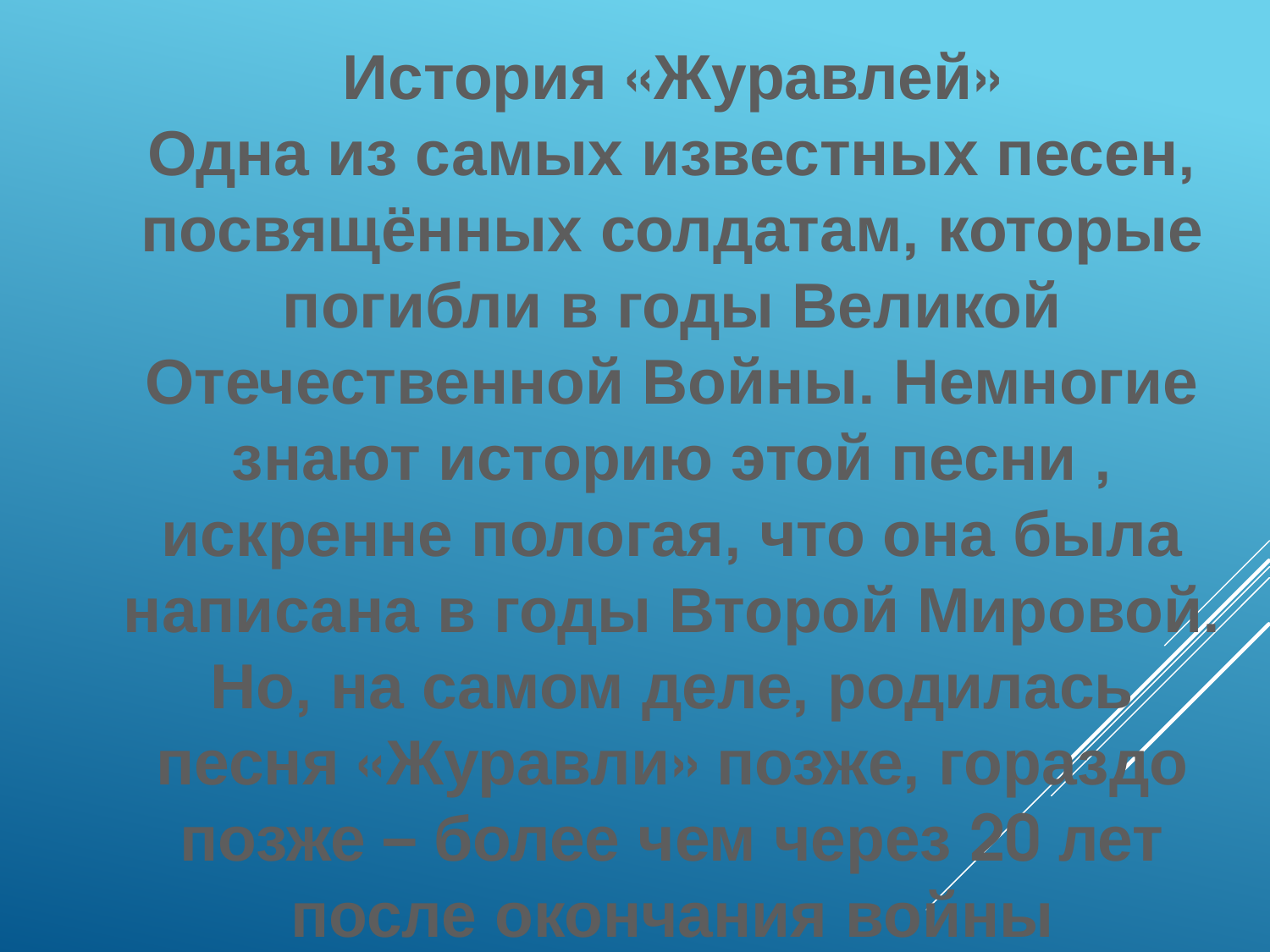

История «Журавлей»
Одна из самых известных песен, посвящённых солдатам, которые погибли в годы Великой Отечественной Войны. Немногие знают историю этой песни , искренне пологая, что она была написана в годы Второй Мировой. Но, на самом деле, родилась песня «Журавли» позже, гораздо позже – более чем через 20 лет после окончания войны